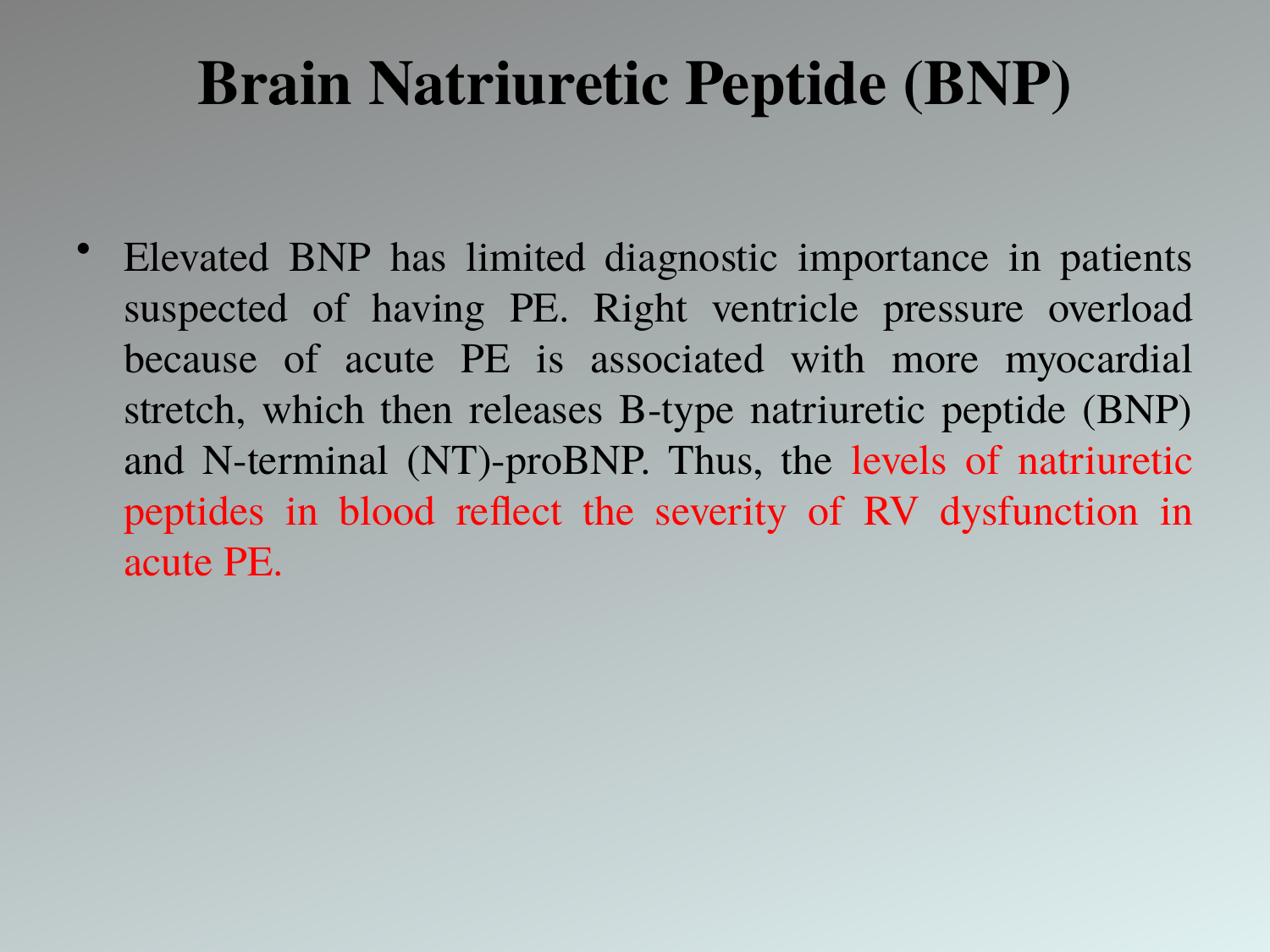

# Brain Natriuretic Peptide (BNP)
Elevated BNP has limited diagnostic importance in patients suspected of having PE. Right ventricle pressure overload because of acute PE is associated with more myocardial stretch, which then releases B-type natriuretic peptide (BNP) and N-terminal (NT)-proBNP. Thus, the levels of natriuretic peptides in blood reflect the severity of RV dysfunction in acute PE.